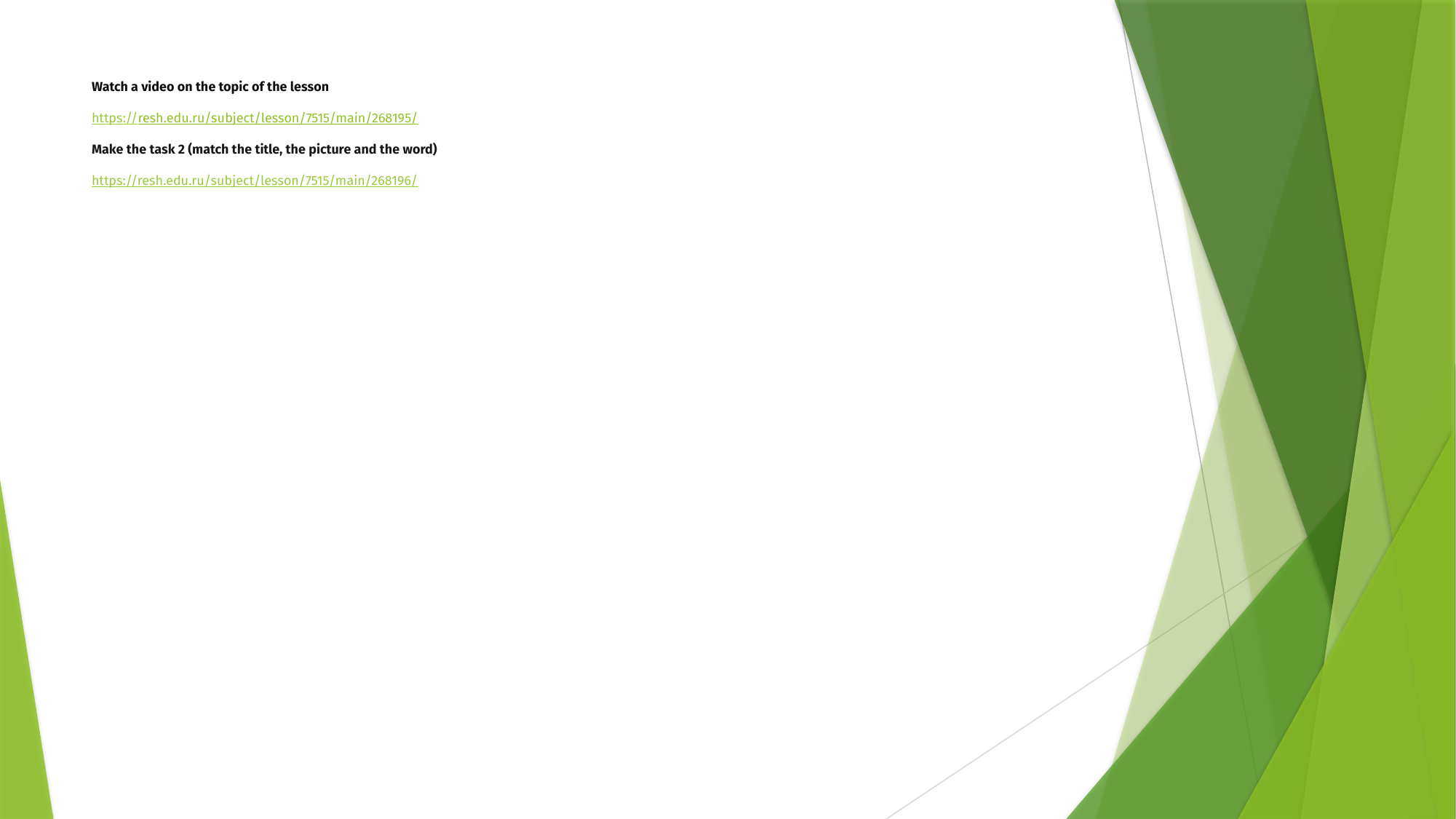

# Watch a video on the topic of the lesson https://resh.edu.ru/subject/lesson/7515/main/268195/ Make the task 2 (match the title, the picture and the word) https://resh.edu.ru/subject/lesson/7515/main/268196/